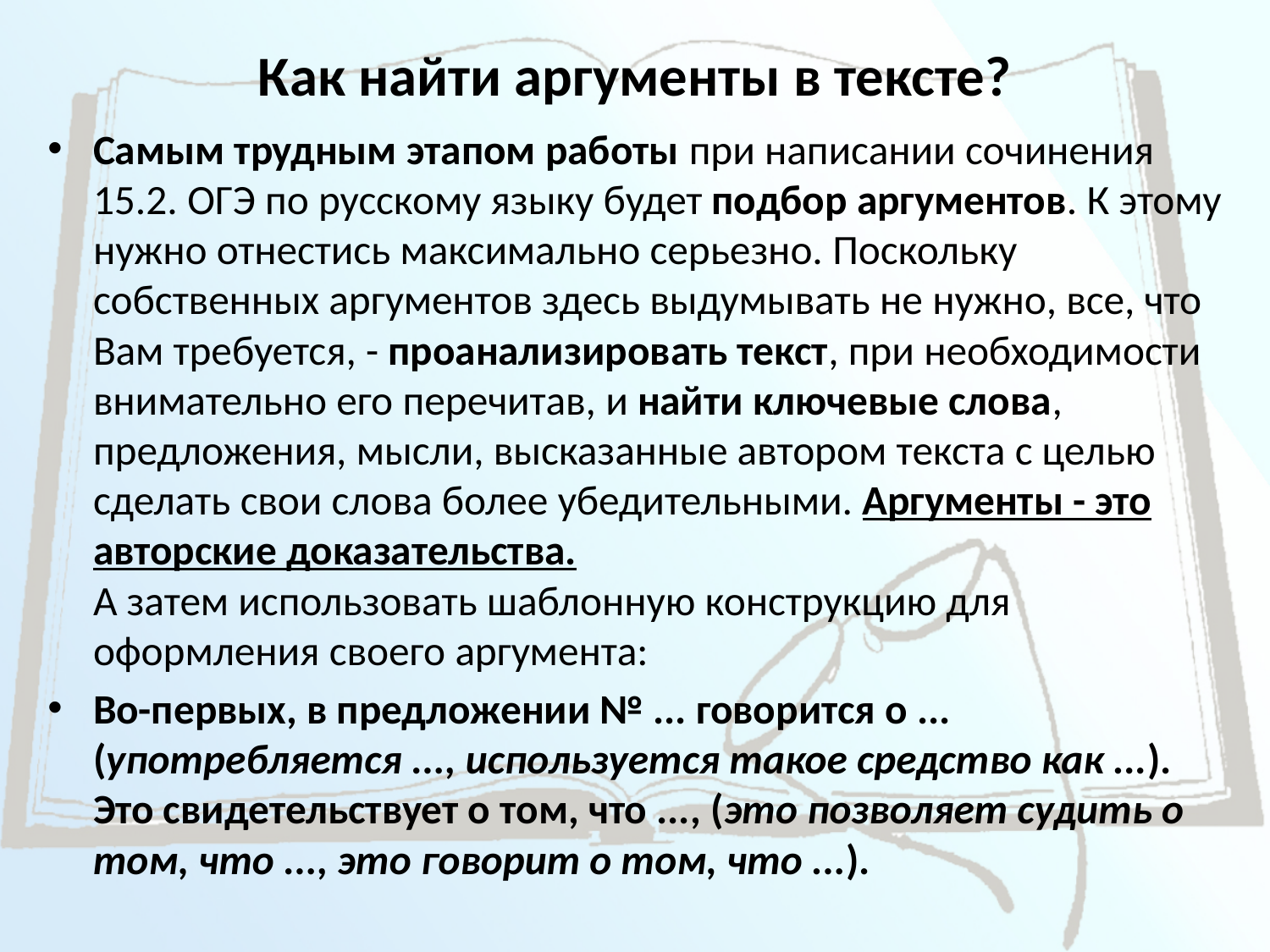

# Как найти аргументы в тексте?
Самым трудным этапом работы при написании сочинения 15.2. ОГЭ по русскому языку будет подбор аргументов. К этому нужно отнестись максимально серьезно. Поскольку собственных аргументов здесь выдумывать не нужно, все, что Вам требуется, - проанализировать текст, при необходимости внимательно его перечитав, и найти ключевые слова, предложения, мысли, высказанные автором текста с целью сделать свои слова более убедительными. Аргументы - это авторские доказательства.
А затем использовать шаблонную конструкцию для оформления своего аргумента:
Во-первых, в предложении № ... говорится о ... (употребляется ..., используется такое средство как ...). Это свидетельствует о том, что ..., (это позволяет судить о том, что ..., это говорит о том, что ...).